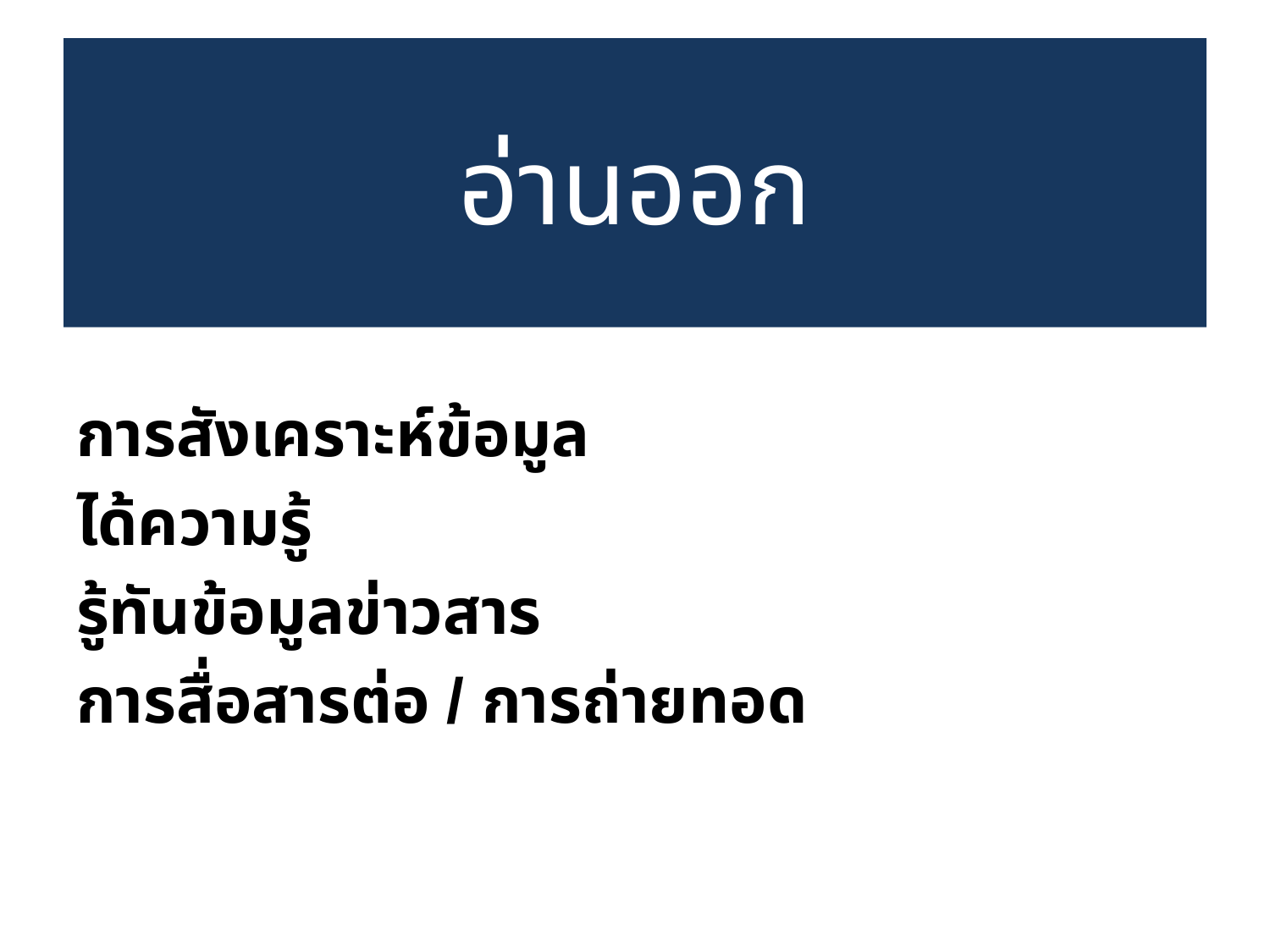

# อ่านออก
การสังเคราะห์ข้อมูล
ได้ความรู้
รู้ทันข้อมูลข่าวสาร
การสื่อสารต่อ / การถ่ายทอด